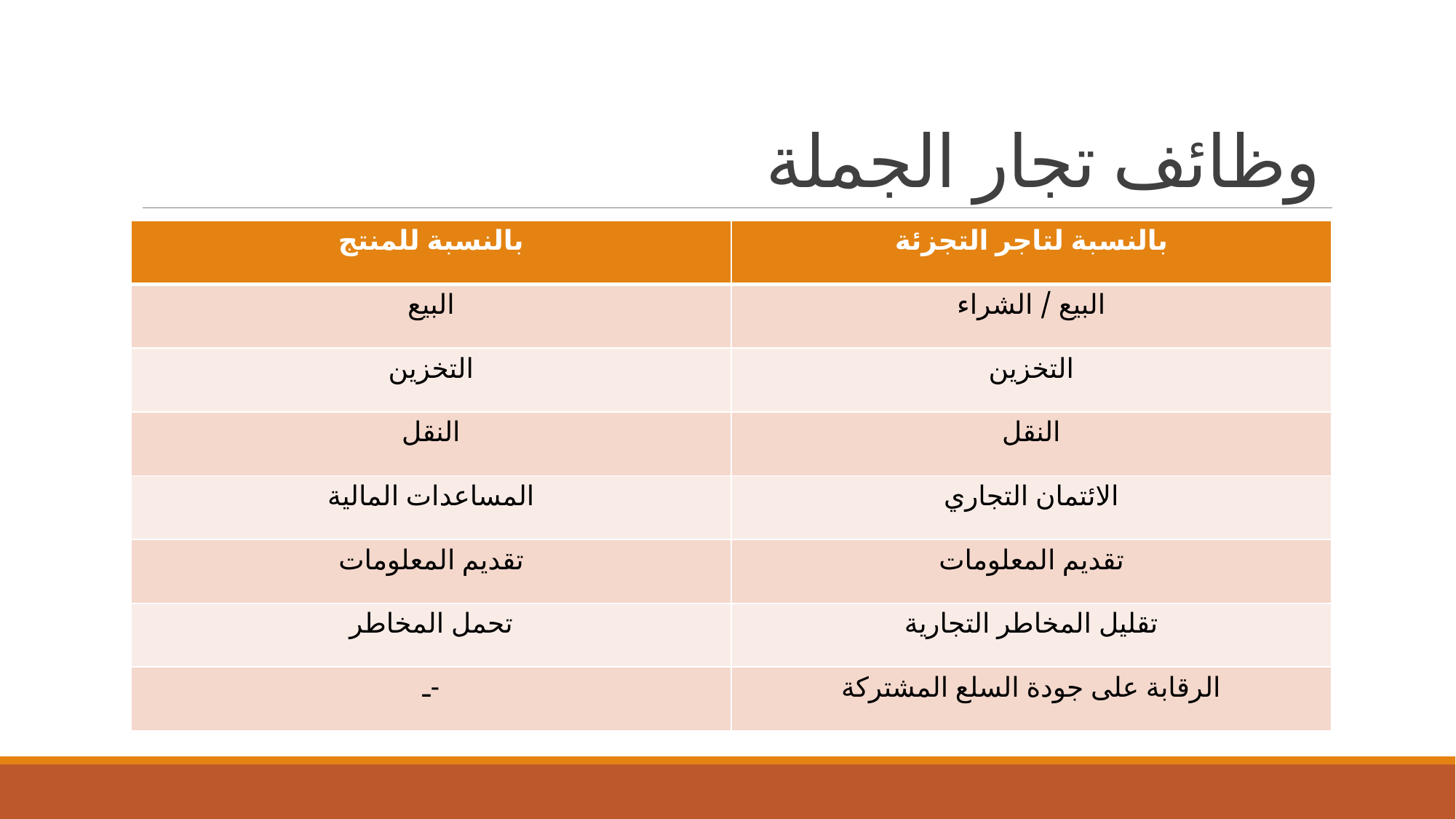

# وظائف تجار الجملة
| بالنسبة للمنتج | بالنسبة لتاجر التجزئة |
| --- | --- |
| البيع | البيع / الشراء |
| التخزين | التخزين |
| النقل | النقل |
| المساعدات المالية | الائتمان التجاري |
| تقديم المعلومات | تقديم المعلومات |
| تحمل المخاطر | تقليل المخاطر التجارية |
| -ـ | الرقابة على جودة السلع المشتركة |